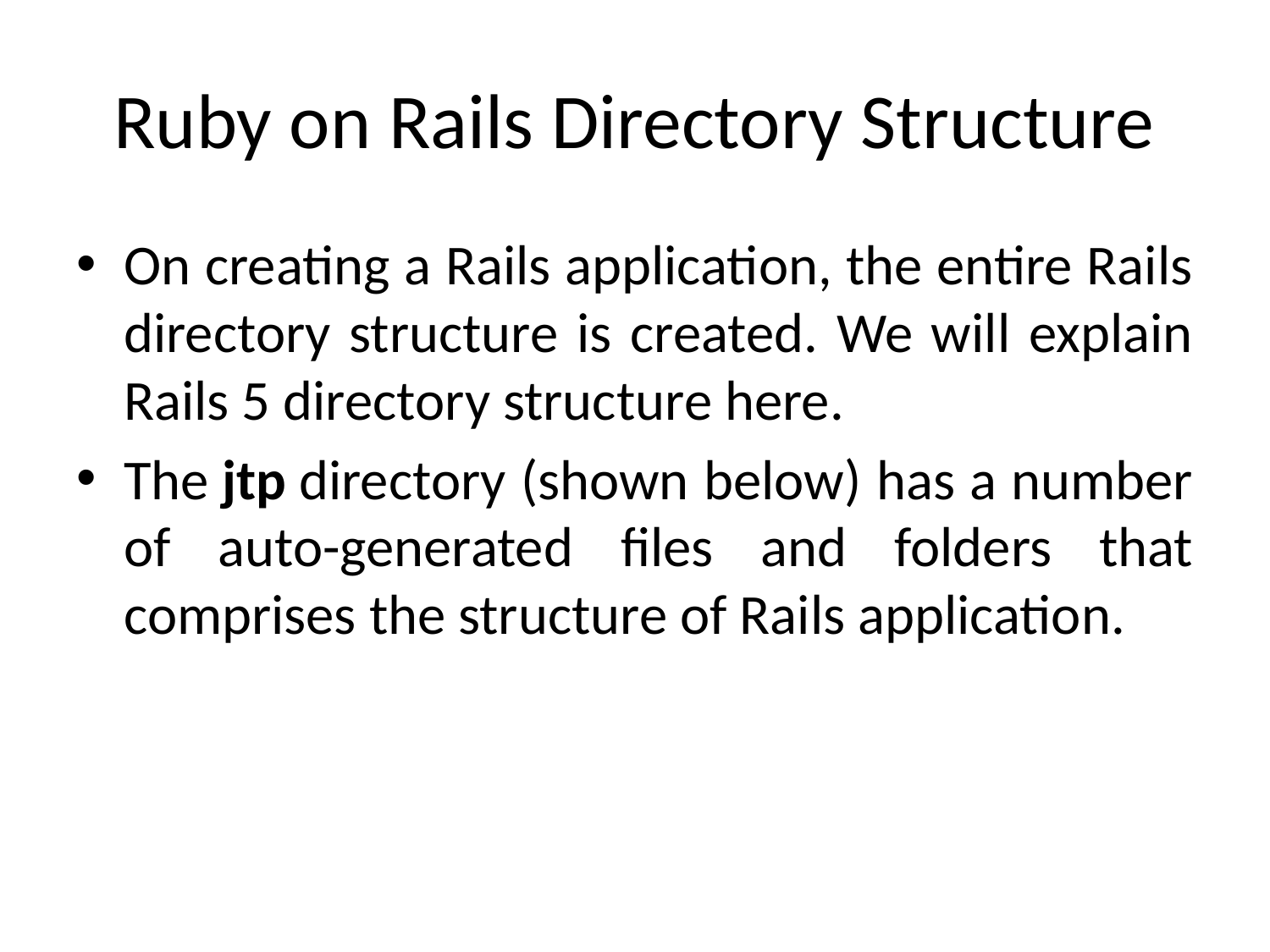

# Ruby on Rails Directory Structure
On creating a Rails application, the entire Rails directory structure is created. We will explain Rails 5 directory structure here.
The jtp directory (shown below) has a number of auto-generated files and folders that comprises the structure of Rails application.